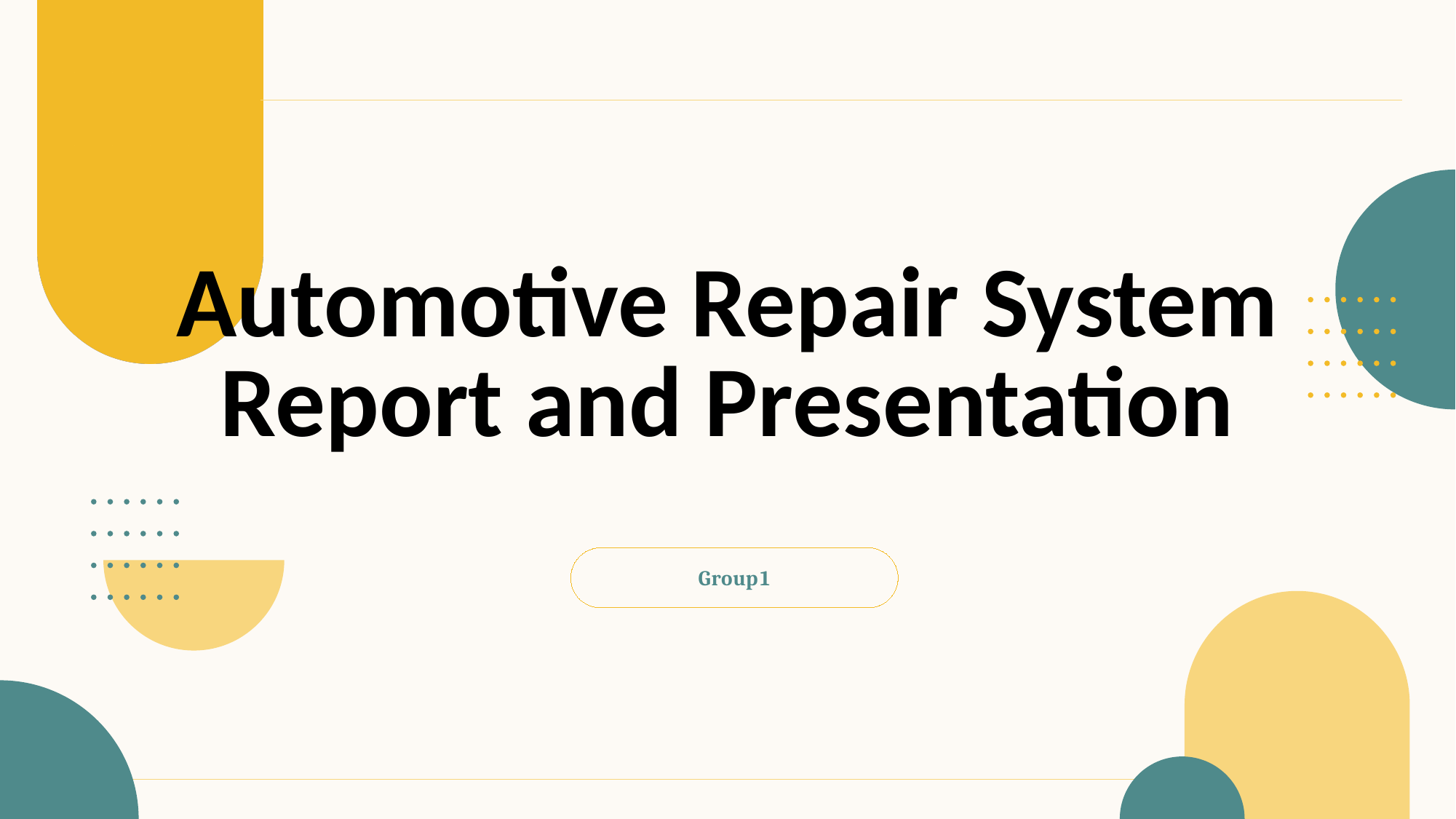

# Automotive Repair System Report and Presentation
Group1